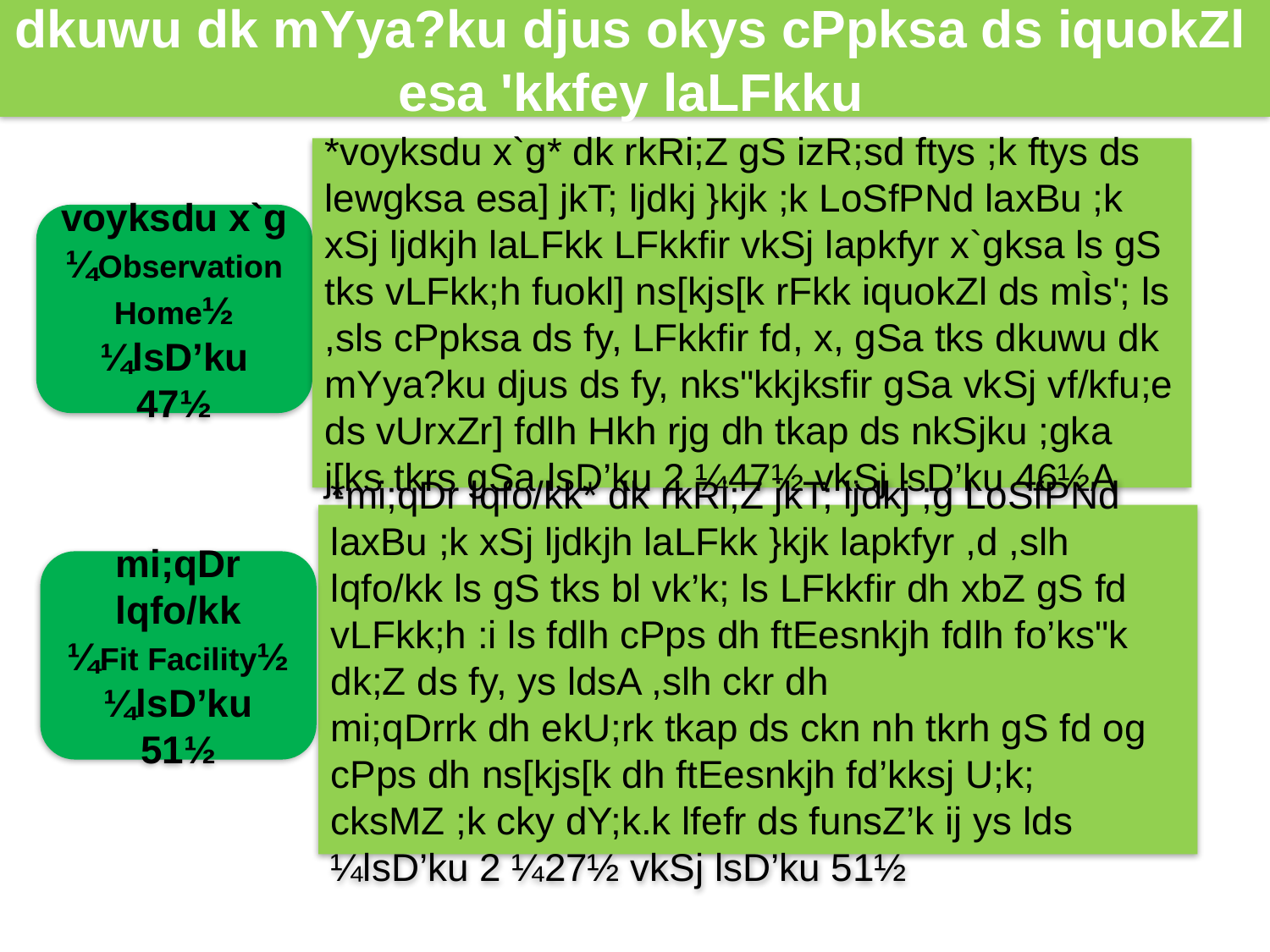

dkuwu dk mYya?ku djus okys cPpksa ds iquokZl esa 'kkfey laLFkku
*voyksdu x`g* dk rkRi;Z gS izR;sd ftys ;k ftys ds lewgksa esa] jkT; ljdkj }kjk ;k LoSfPNd laxBu ;k xSj ljdkjh laLFkk LFkkfir vkSj lapkfyr x`gksa ls gS tks vLFkk;h fuokl] ns[kjs[k rFkk iquokZl ds mÌs'; ls ,sls cPpksa ds fy, LFkkfir fd, x, gSa tks dkuwu dk mYya?ku djus ds fy, nks"kkjksfir gSa vkSj vf/kfu;e ds vUrxZr] fdlh Hkh rjg dh tkap ds nkSjku ;gka j[ks tkrs gSa lsD’ku 2 ¼47½ vkSj lsD’ku 46½A
voyksdu x`g ¼Observation
Home½ ¼lsD’ku 47½
*mi;qDr lqfo/kk* dk rkRi;Z jkT; ljdkj ;g LoSfPNd laxBu ;k xSj ljdkjh laLFkk }kjk lapkfyr ,d ,slh lqfo/kk ls gS tks bl vk’k; ls LFkkfir dh xbZ gS fd vLFkk;h :i ls fdlh cPps dh ftEesnkjh fdlh fo’ks"k dk;Z ds fy, ys ldsA ,slh ckr dh
mi;qDrrk dh ekU;rk tkap ds ckn nh tkrh gS fd og cPps dh ns[kjs[k dh ftEesnkjh fd’kksj U;k; cksMZ ;k cky dY;k.k lfefr ds funsZ’k ij ys lds ¼lsD’ku 2 ¼27½ vkSj lsD’ku 51½
mi;qDr lqfo/kk
¼Fit Facility½
¼lsD’ku 51½